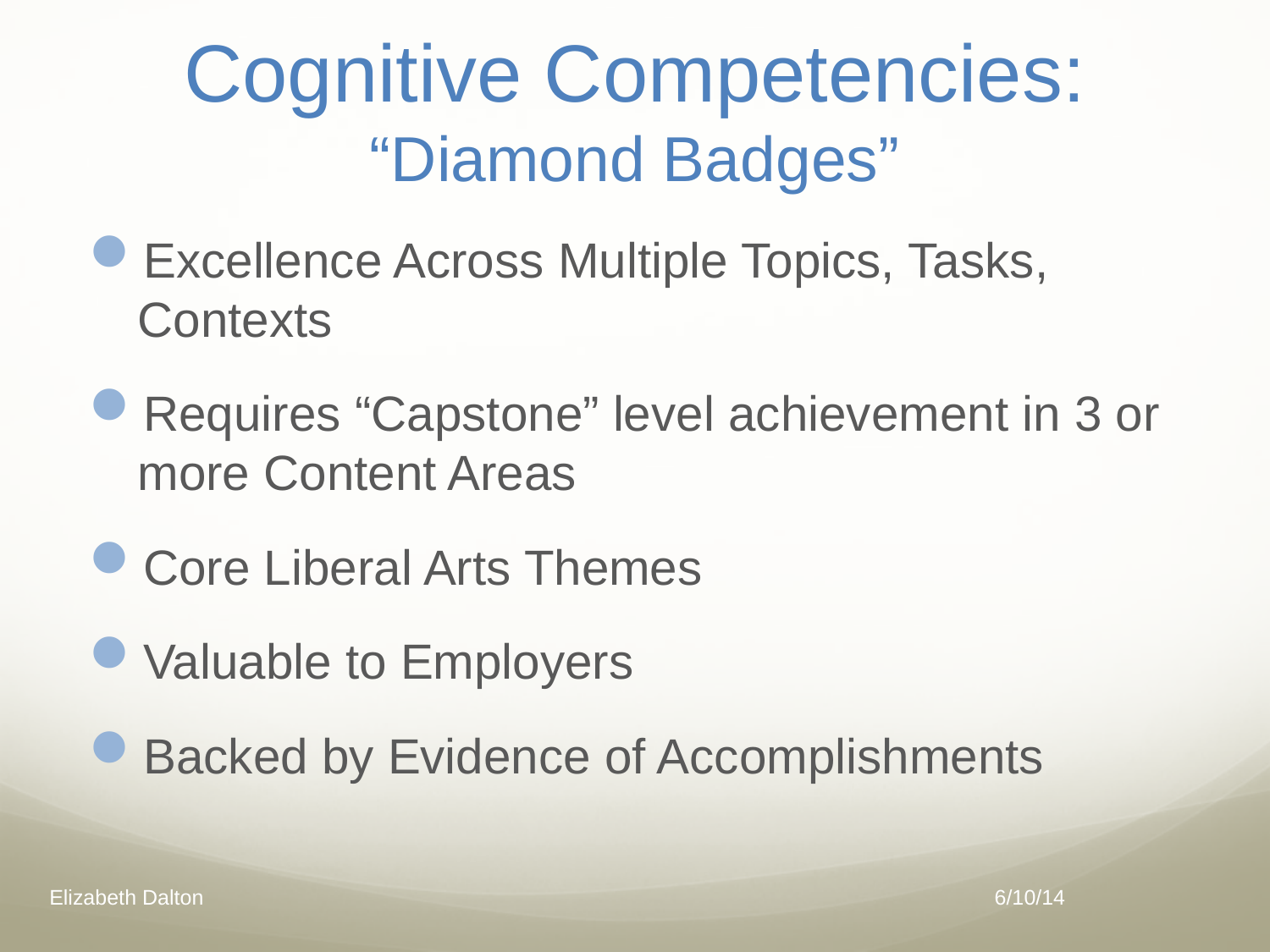

# Cognitive Competencies: “Diamond Badges”
Excellence Across Multiple Topics, Tasks, Contexts
Requires “Capstone” level achievement in 3 or more Content Areas
Core Liberal Arts Themes
Valuable to Employers
Backed by Evidence of Accomplishments
Elizabeth Dalton
6/10/14